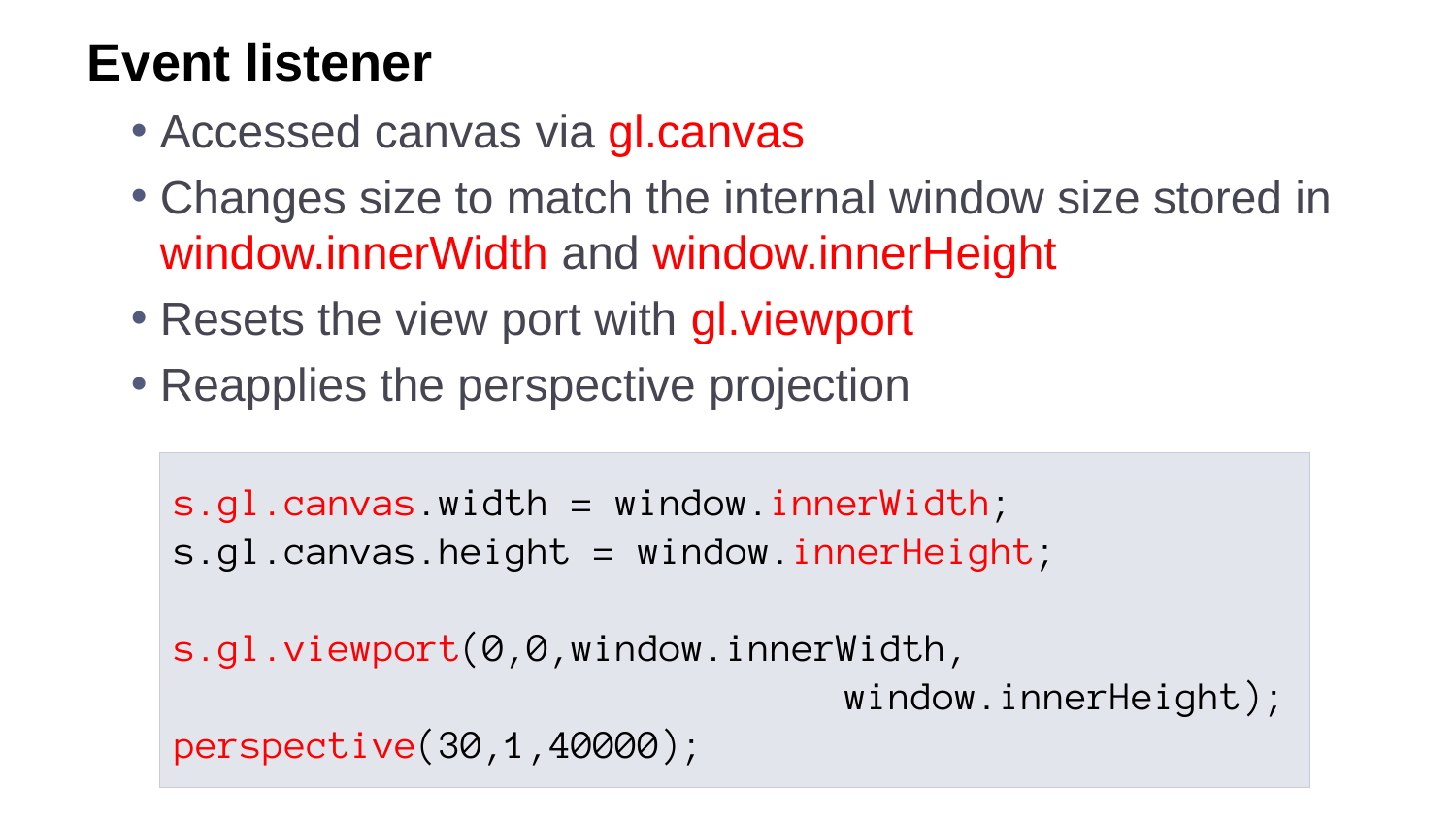

Event listener
Accessed canvas via gl.canvas
Changes size to match the internal window size stored in window.innerWidth and window.innerHeight
Resets the view port with gl.viewport
Reapplies the perspective projection
s.gl.canvas.width = window.innerWidth;
s.gl.canvas.height = window.innerHeight;

s.gl.viewport(0,0,window.innerWidth,
						    window.innerHeight);
perspective(30,1,40000);